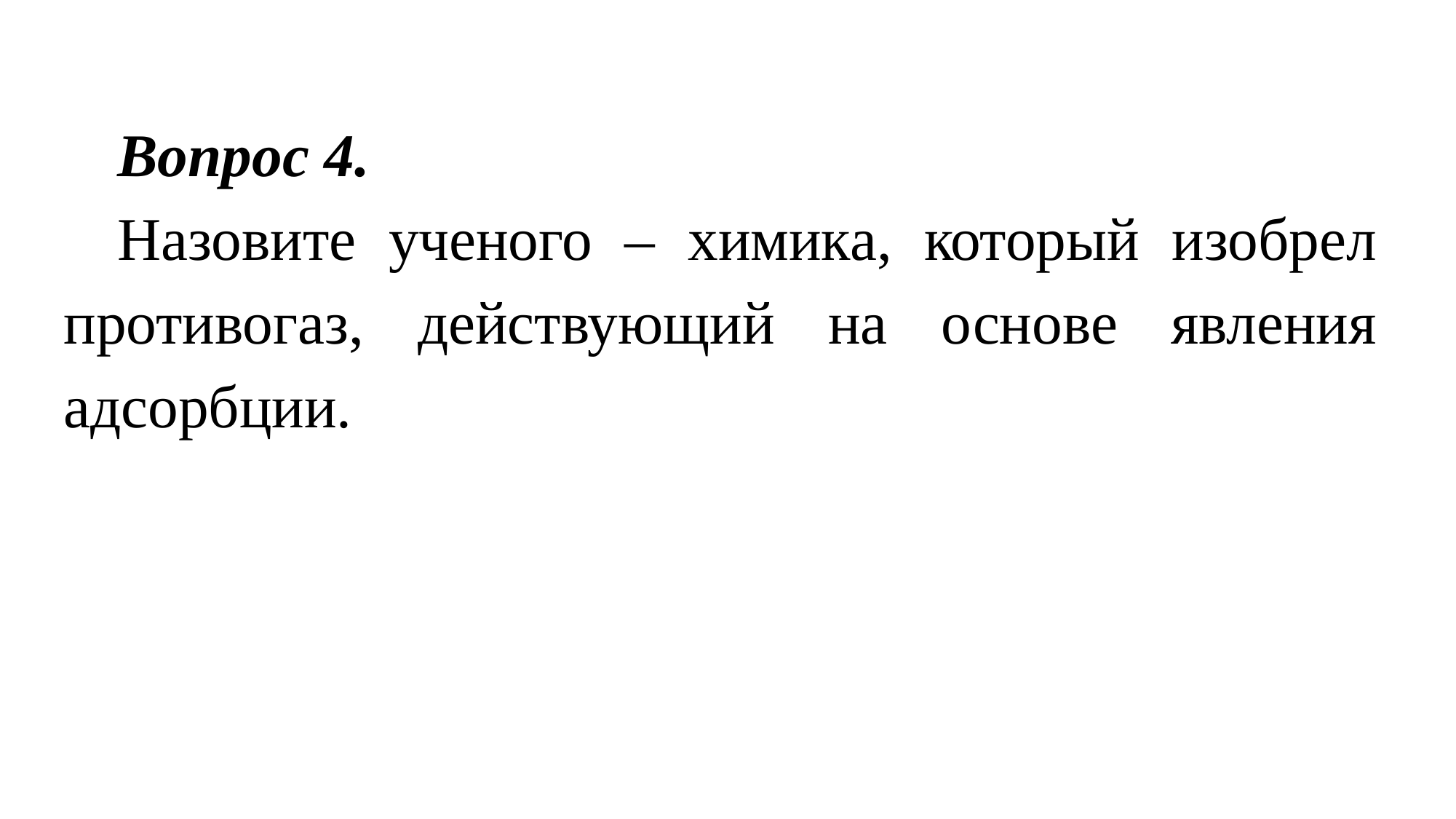

Вопрос 4.
Назовите ученого – химика, который изобрел противогаз, действующий на основе явления адсорбции.